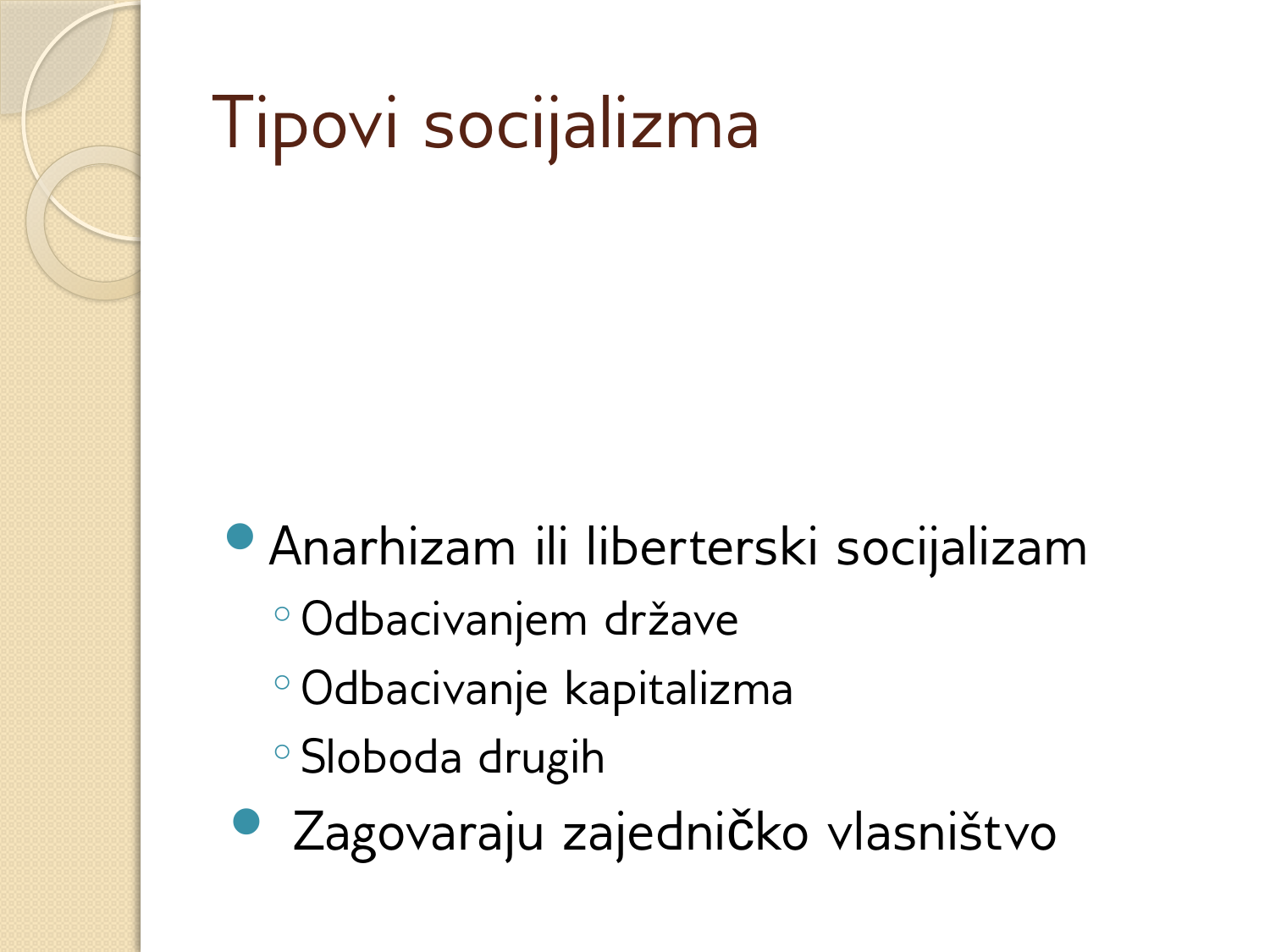

# Tipovi socijalizma
Anarhizam ili liberterski socijalizam
Odbacivanjem države
Odbacivanje kapitalizma
Sloboda drugih
Zagovaraju zajedničko vlasništvo